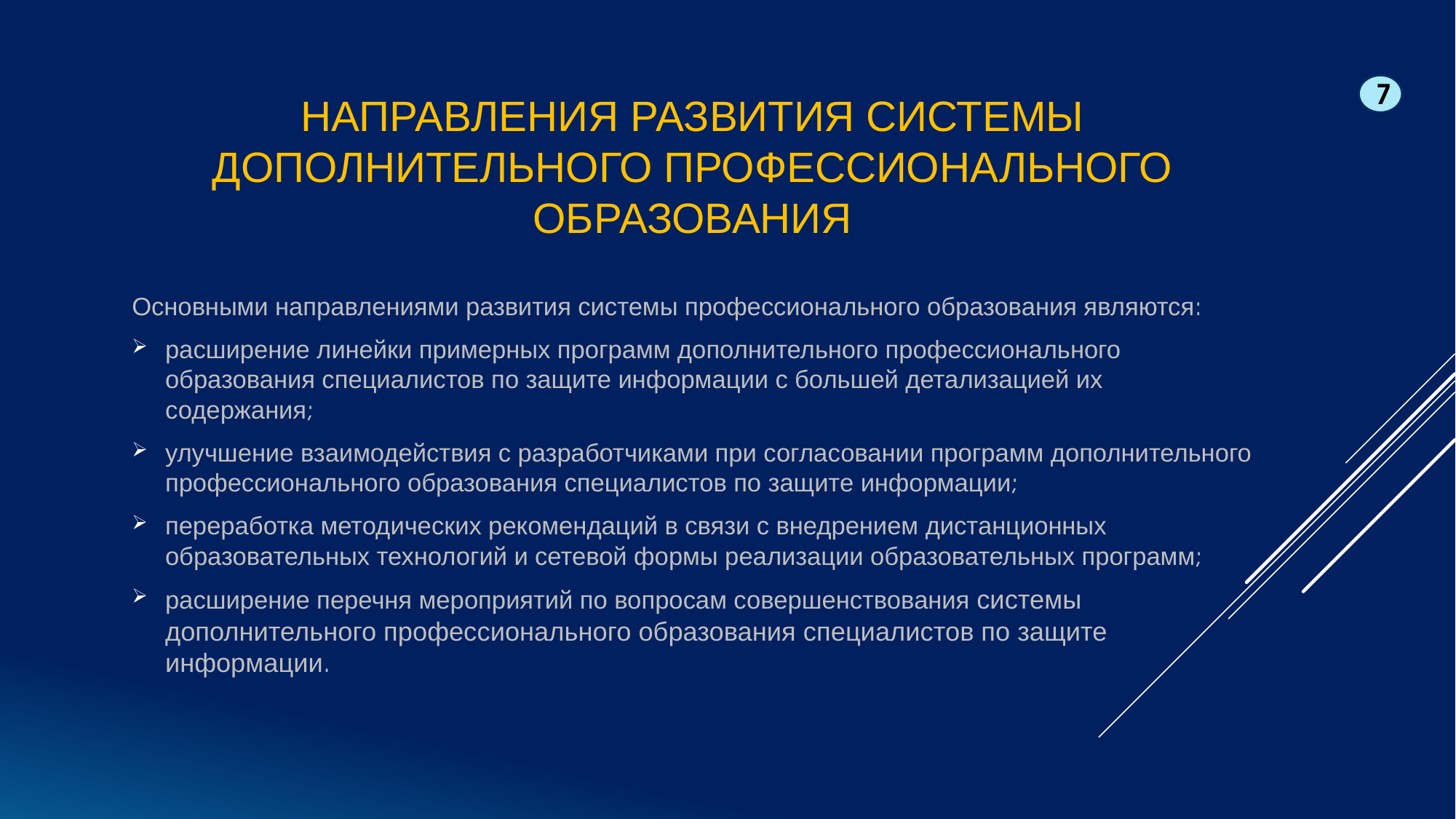

# Направления развития системы дополнительного профессионального образования
7
Основными направлениями развития системы профессионального образования являются:
расширение линейки примерных программ дополнительного профессионального образования специалистов по защите информации с большей детализацией их содержания;
улучшение взаимодействия с разработчиками при согласовании программ дополнительного профессионального образования специалистов по защите информации;
переработка методических рекомендаций в связи с внедрением дистанционных образовательных технологий и сетевой формы реализации образовательных программ;
расширение перечня мероприятий по вопросам совершенствования системы дополнительного профессионального образования специалистов по защите информации.